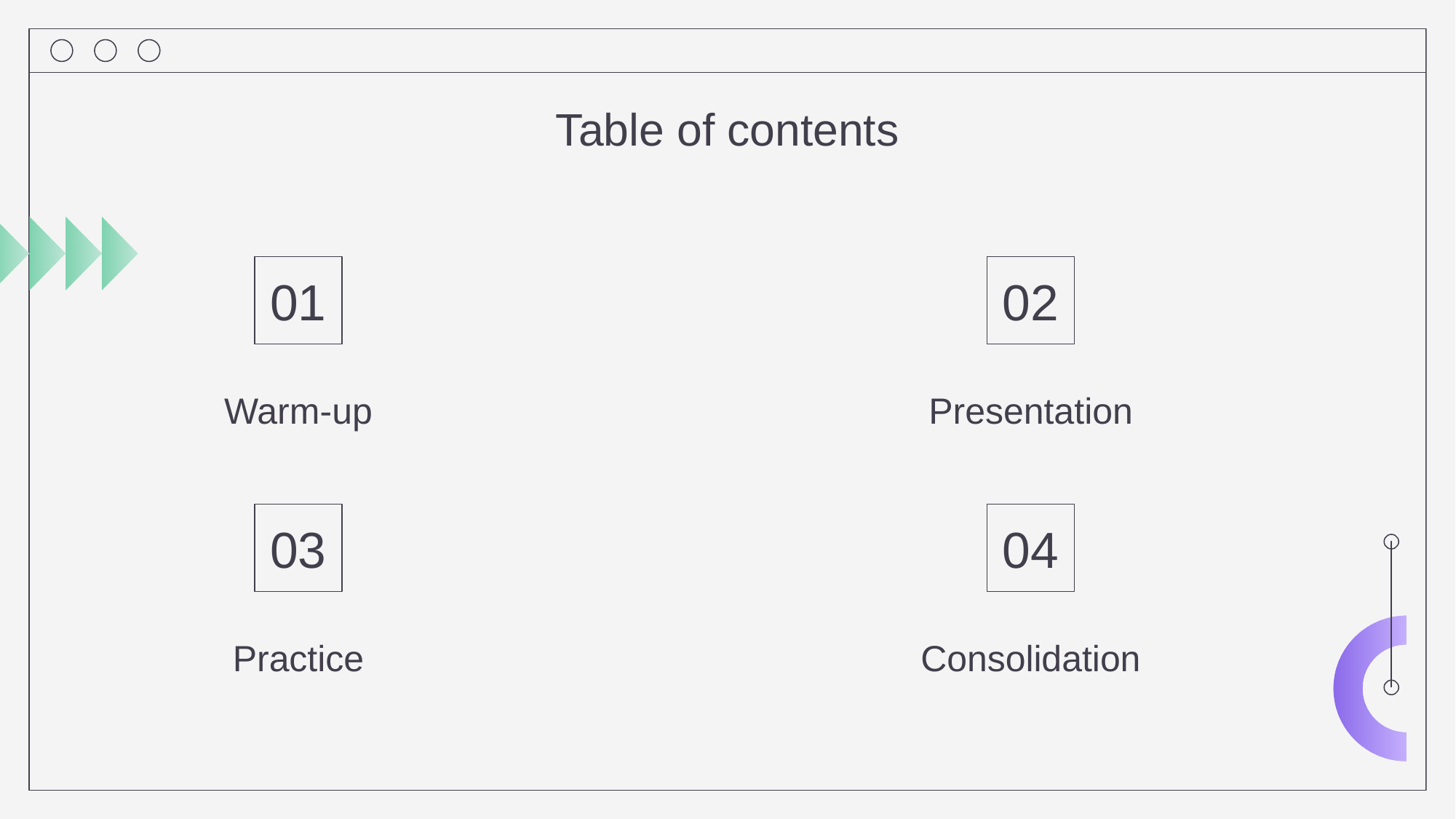

# Table of contents
01
02
Warm-up
Presentation
03
04
Practice
Consolidation